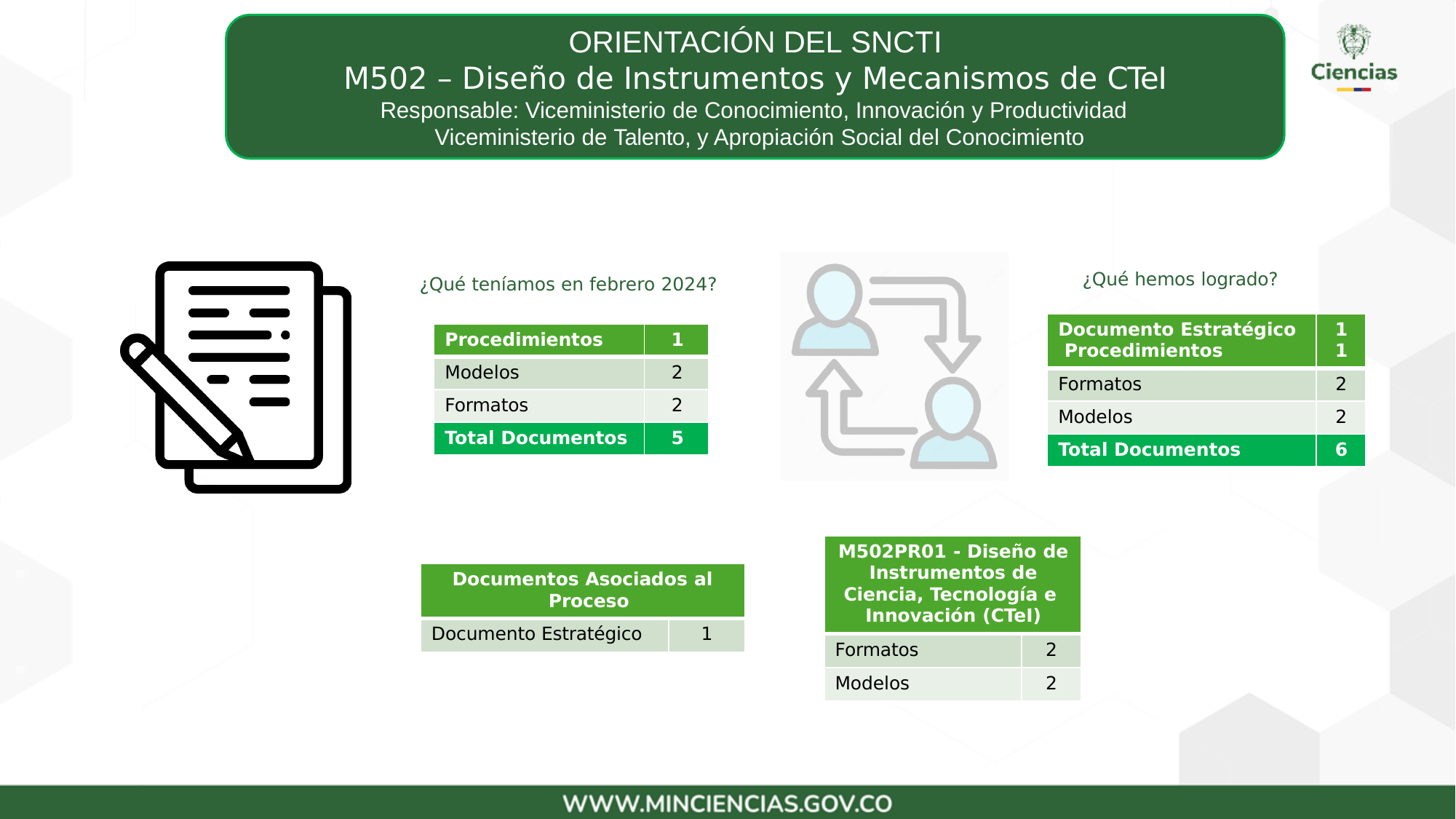

# ORIENTACIÓN DEL SNCTI
M502 – Diseño de Instrumentos y Mecanismos de CTeI

Responsable: Viceministerio de Conocimiento, Innovación y Productividad  Viceministerio de Talento, y Apropiación Social del Conocimiento

¿Qué hemos logrado?
¿Qué teníamos en febrero 2024?
| Documento Estratégico Procedimientos | 1 1 |
| --- | --- |
| Formatos | 2 |
| Modelos | 2 |
| Total Documentos | 6 |
| Procedimientos | 1 |
| --- | --- |
| Modelos | 2 |
| Formatos | 2 |
| Total Documentos | 5 |
| M502PR01 - Diseño de Instrumentos de Ciencia, Tecnología e Innovación (CTeI) |  |
| --- | --- |
| Formatos | 2 |
| Modelos | 2 |
| Documentos Asociados al Proceso |  |
| --- | --- |
| Documento Estratégico | 1 |